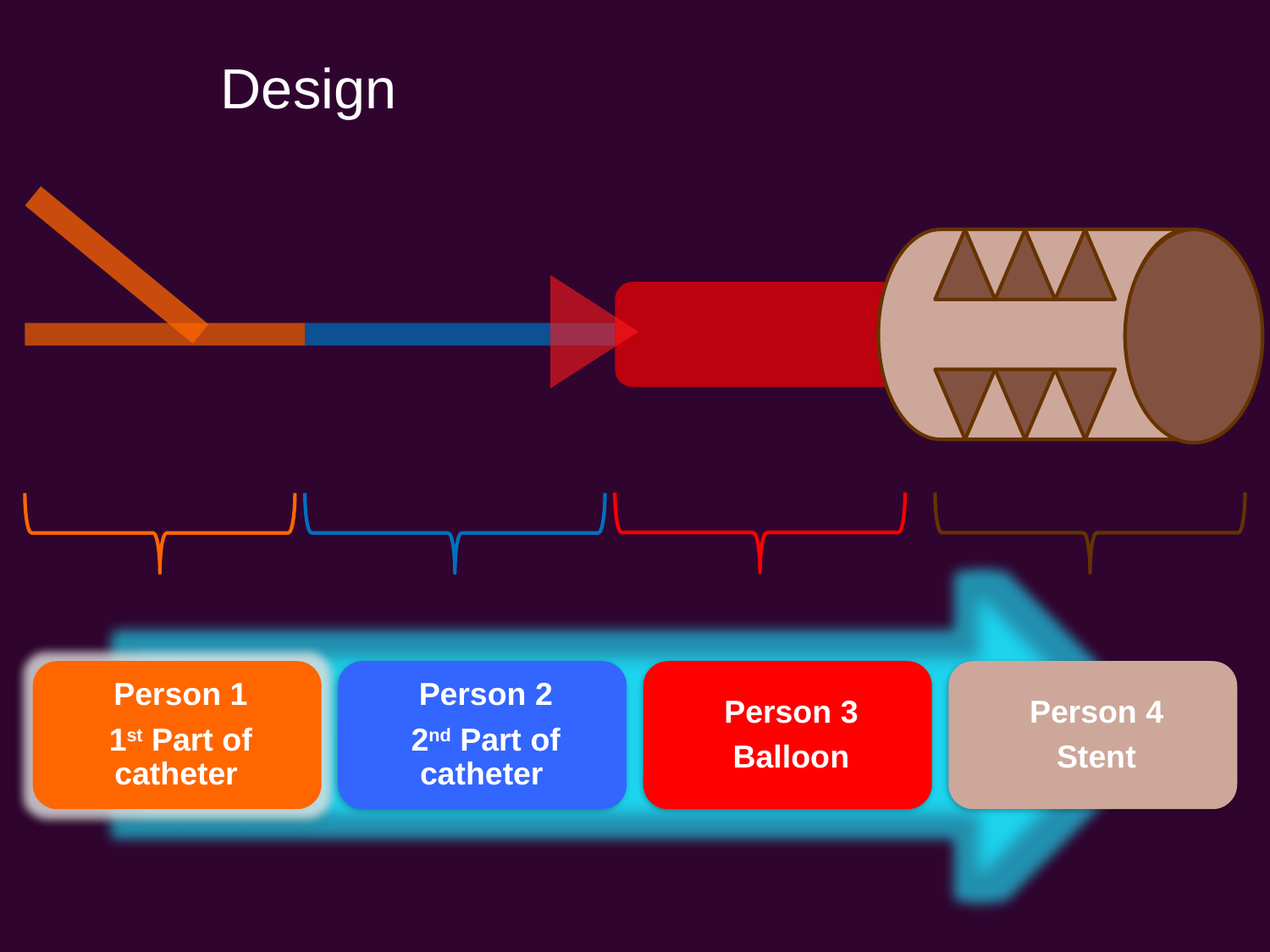

Design

Person 1
1st Part of catheter
Person 2
2nd Part of catheter
Person 3
Balloon
Person 4
Stent